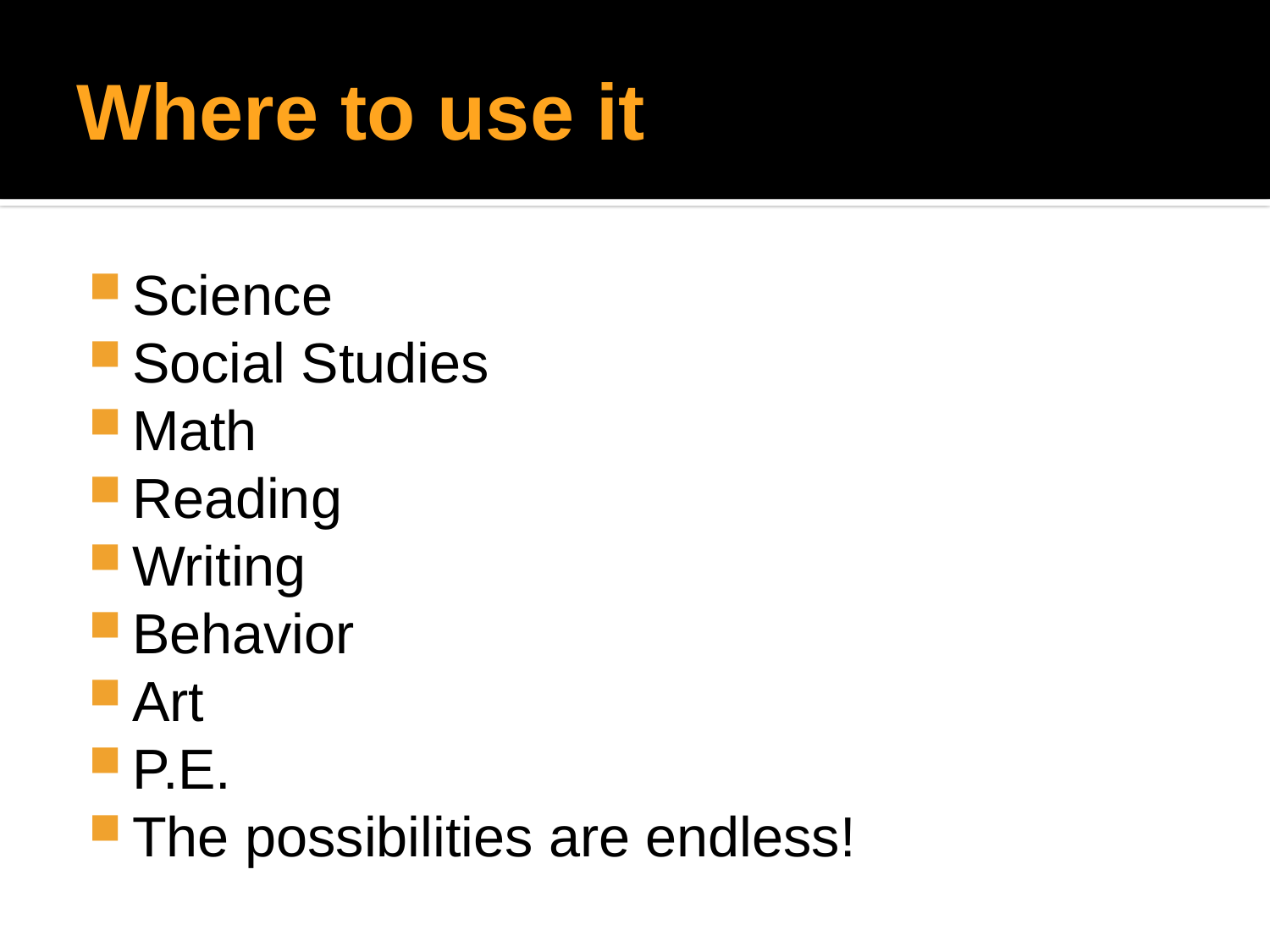

# Where to use it
Science
Social Studies
Math
Reading
Writing
Behavior
Art
P.E.
The possibilities are endless!